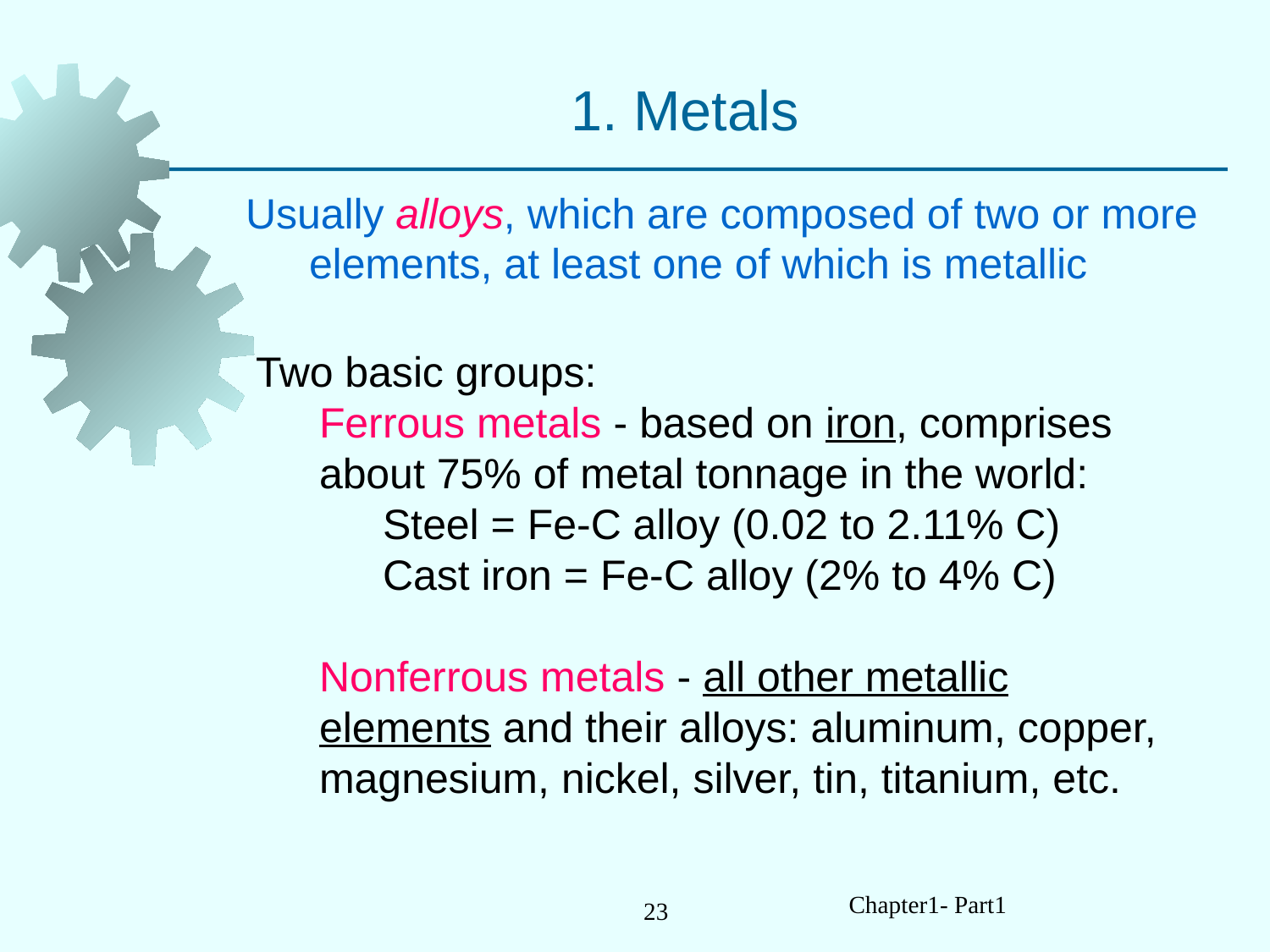

# 1. Metals
Usually alloys, which are composed of two or more elements, at least one of which is metallic
Two basic groups:
Ferrous metals - based on iron, comprises about 75% of metal tonnage in the world:
Steel = Fe‑C alloy (0.02 to 2.11% C)
Cast iron = Fe-C alloy (2% to 4% C)

Nonferrous metals - all other metallic elements and their alloys: aluminum, copper, magnesium, nickel, silver, tin, titanium, etc.
Chapter1- Part1
23